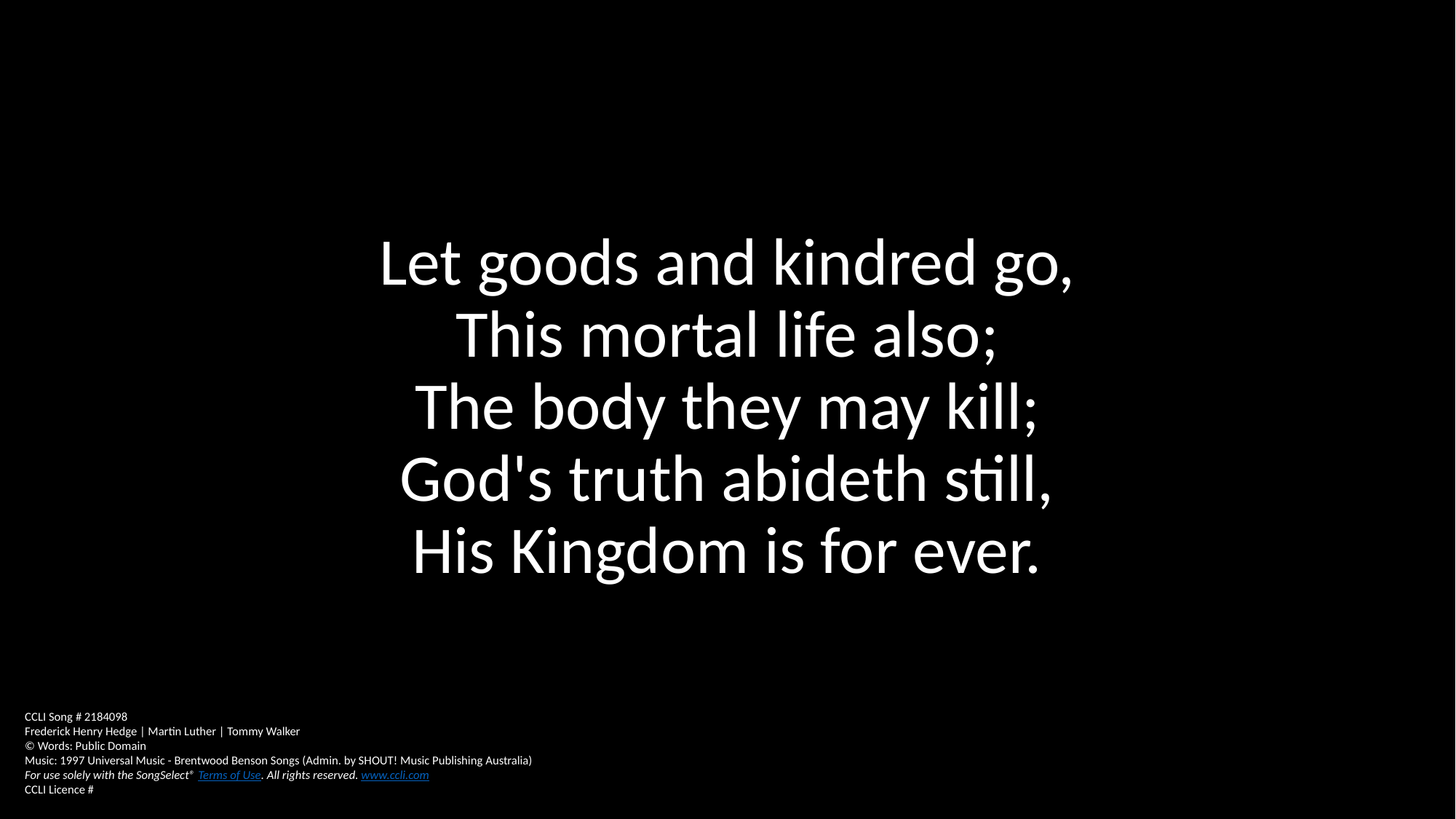

Let goods and kindred go,
This mortal life also;
The body they may kill;
God's truth abideth still,
His Kingdom is for ever.
CCLI Song # 2184098
Frederick Henry Hedge | Martin Luther | Tommy Walker
© Words: Public Domain
Music: 1997 Universal Music - Brentwood Benson Songs (Admin. by SHOUT! Music Publishing Australia)
For use solely with the SongSelect® Terms of Use. All rights reserved. www.ccli.com
CCLI Licence #